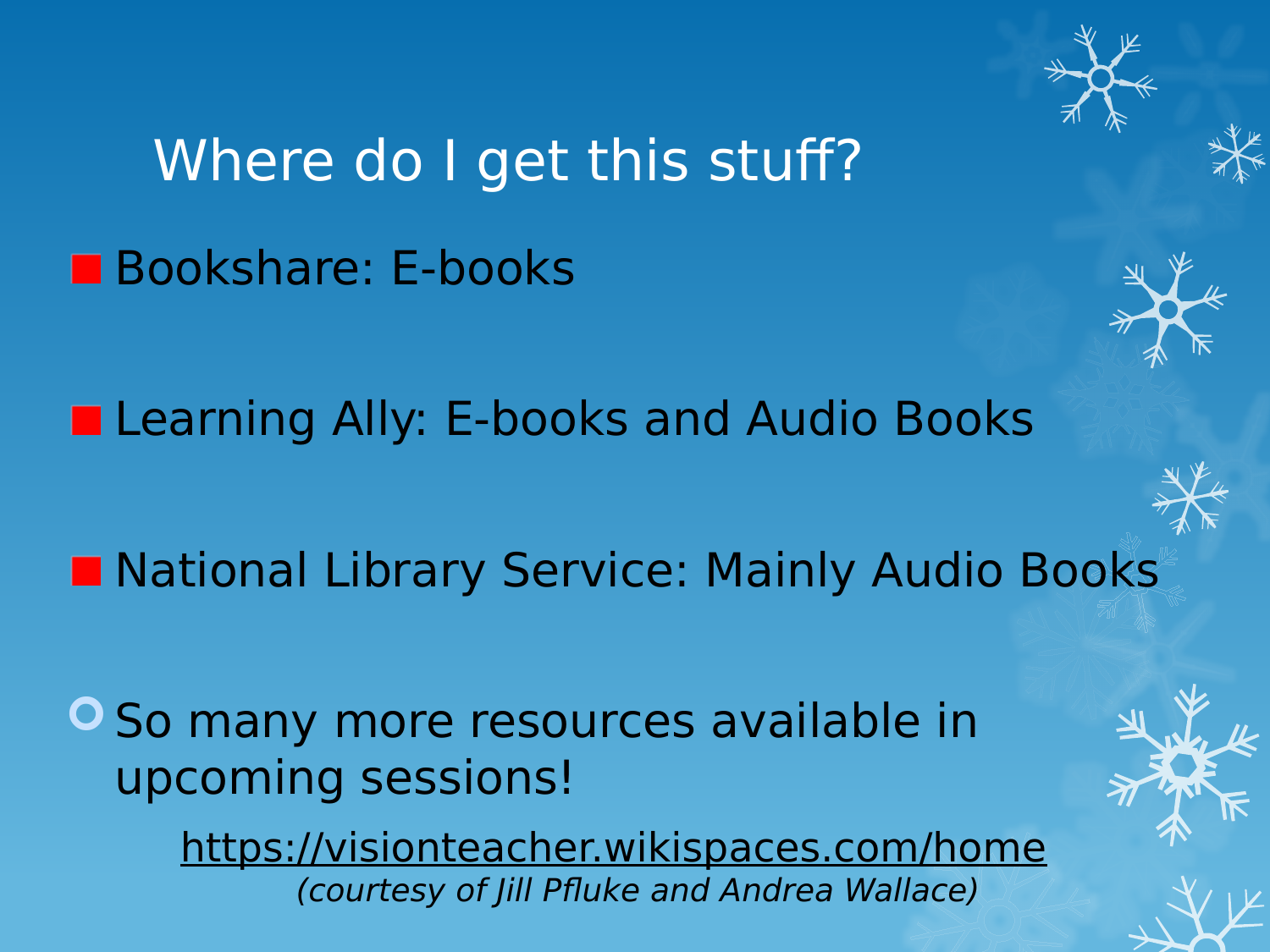

# Where do I get this stuff?
Bookshare: E-books

Learning Ally: E-books and Audio Books

National Library Service: Mainly Audio Books

So many more resources available in upcoming sessions!
https://visionteacher.wikispaces.com/home
(courtesy of Jill Pfluke and Andrea Wallace)